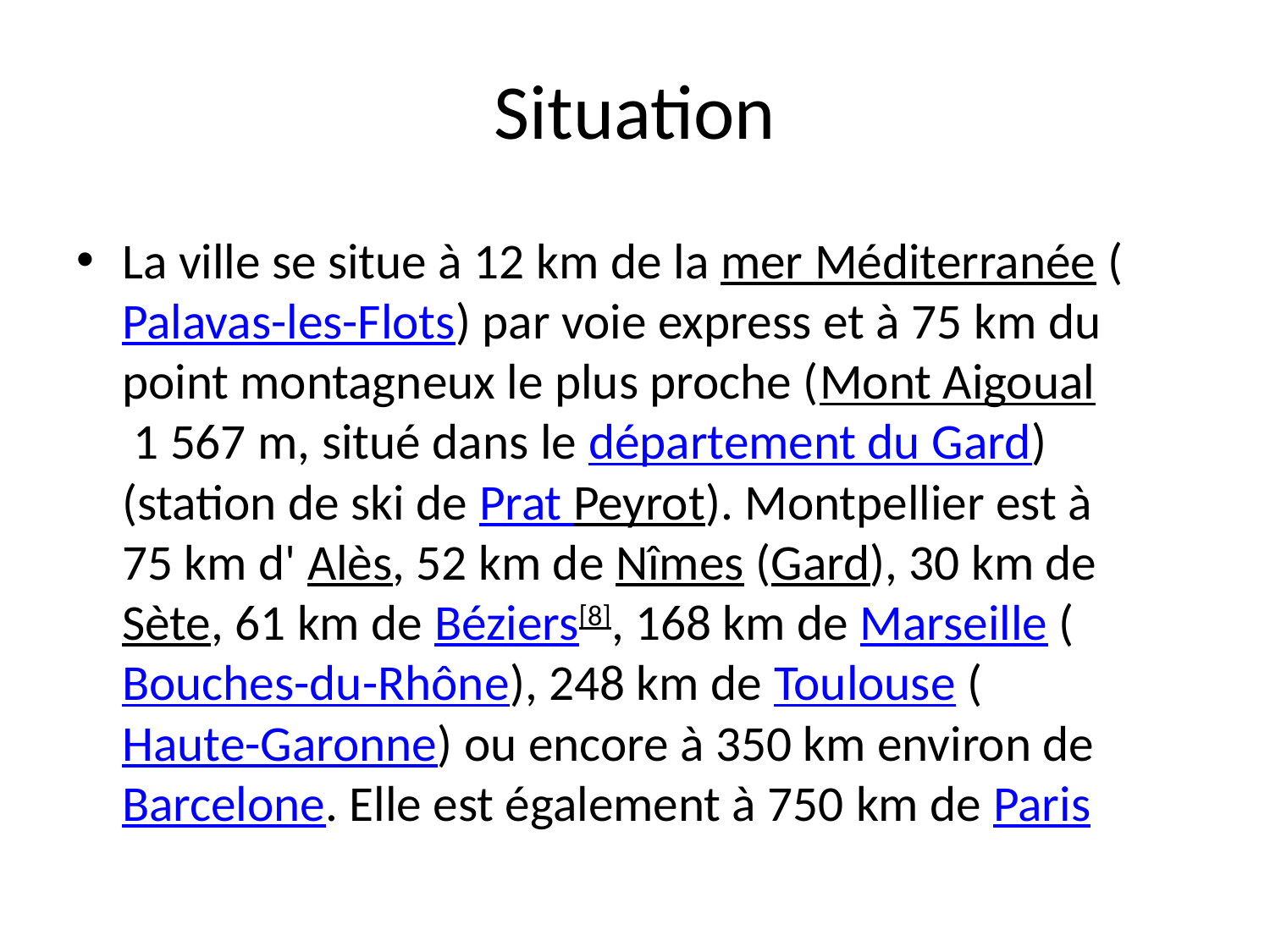

# Situation
La ville se situe à 12 km de la mer Méditerranée (Palavas-les-Flots) par voie express et à 75 km du point montagneux le plus proche (Mont Aigoual 1 567 m, situé dans le département du Gard) (station de ski de Prat Peyrot). Montpellier est à 75 km d' Alès, 52 km de Nîmes (Gard), 30 km de Sète, 61 km de Béziers[8], 168 km de Marseille (Bouches-du-Rhône), 248 km de Toulouse (Haute-Garonne) ou encore à 350 km environ de Barcelone. Elle est également à 750 km de Paris